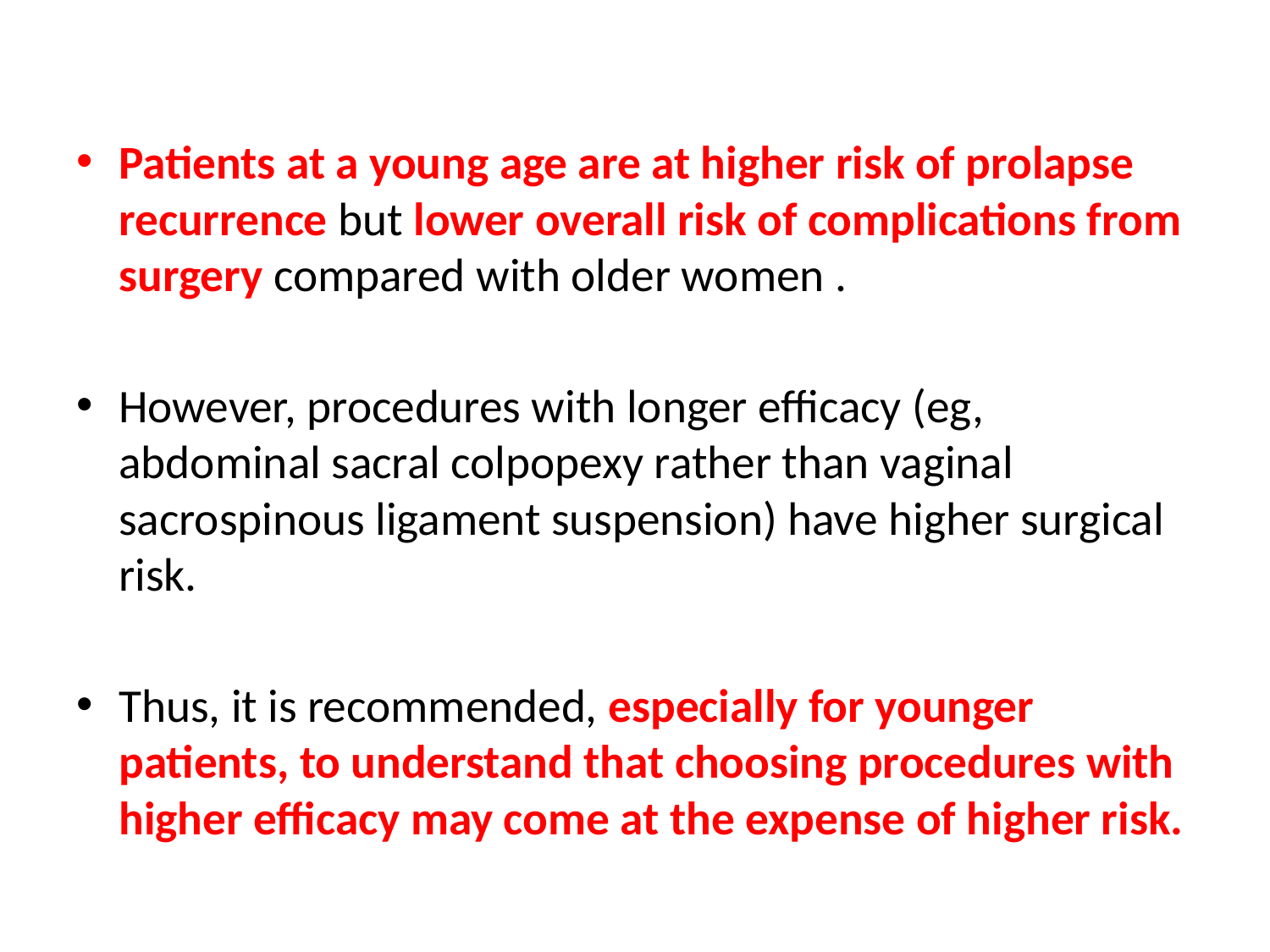

Patients at a young age are at higher risk of prolapse recurrence but lower overall risk of complications from surgery compared with older women .

However, procedures with longer efficacy (eg, abdominal sacral colpopexy rather than vaginal sacrospinous ligament suspension) have higher surgical risk.

Thus, it is recommended, especially for younger patients, to understand that choosing procedures with higher efficacy may come at the expense of higher risk.